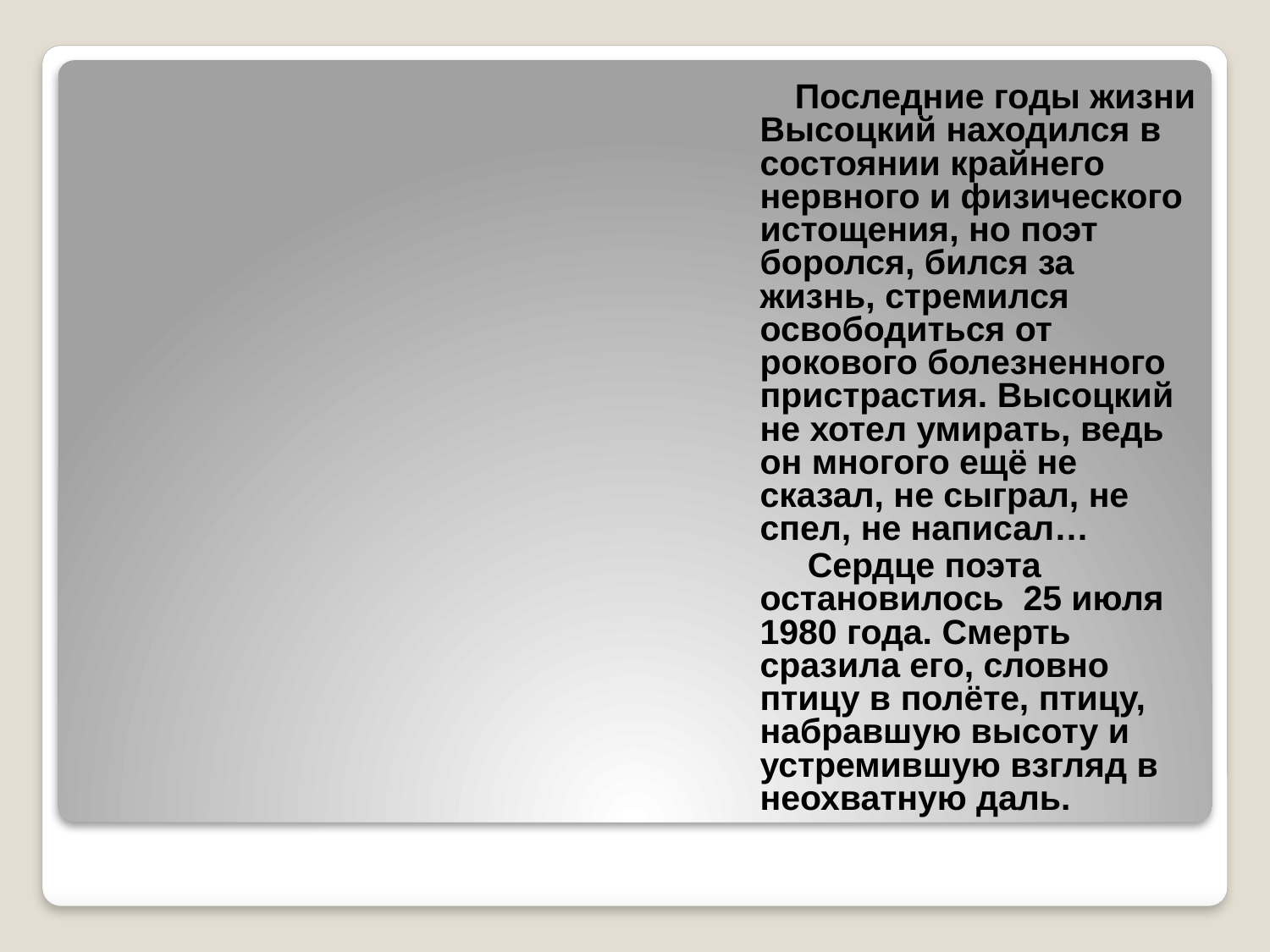

#
       Последние годы жизни Высоцкий находился в состоянии крайнего нервного и физического  истощения, но поэт боролся, бился за жизнь, стремился освободиться от рокового болезненного пристрастия. Высоцкий не хотел умирать, ведь он многого ещё не сказал, не сыграл, не спел, не написал…
        Сердце поэта остановилось  25 июля 1980 года. Смерть сразила его, словно птицу в полёте, птицу, набравшую высоту и устремившую взгляд в неохватную даль.